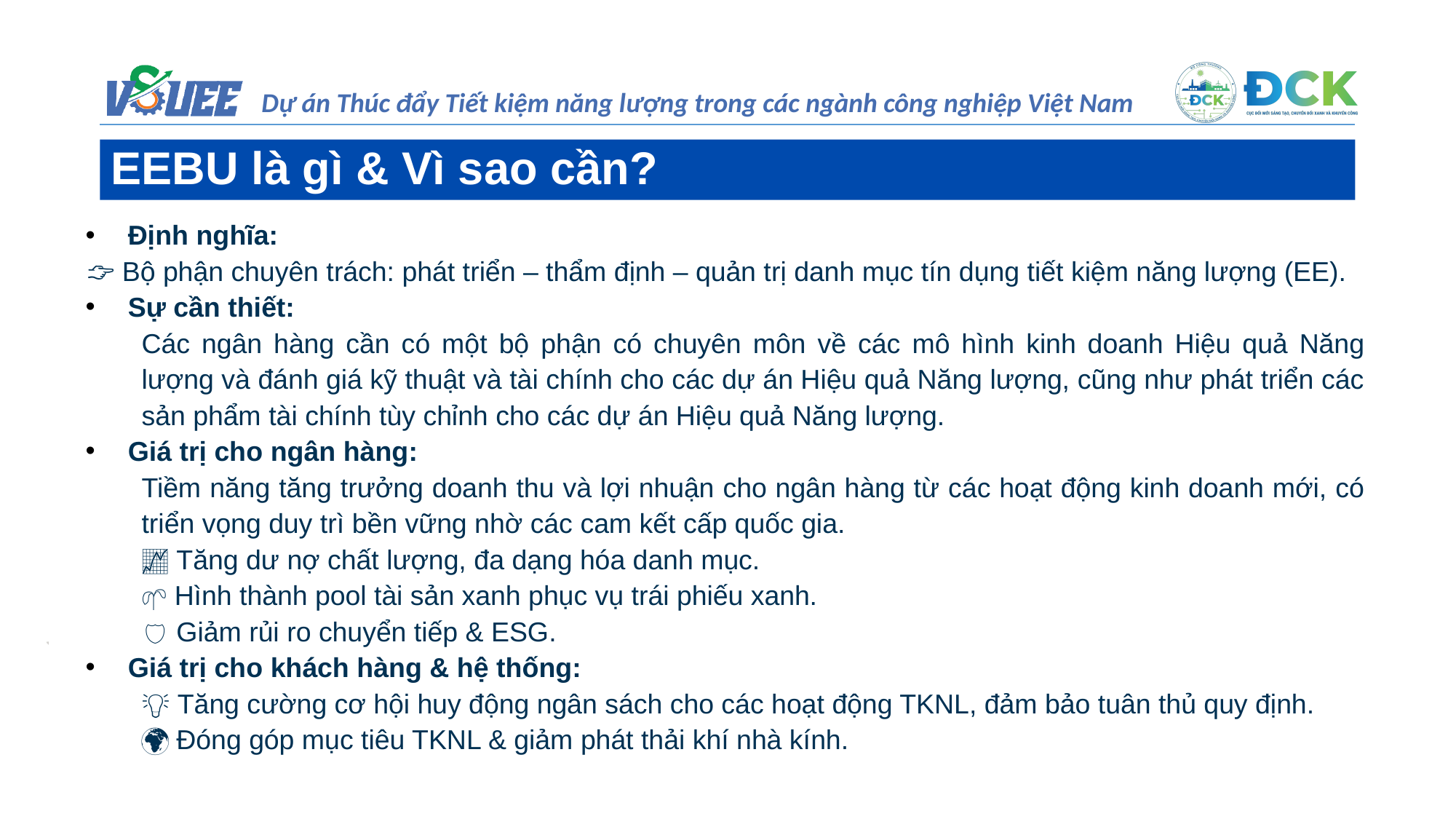

EEBU là gì & Vì sao cần?
Định nghĩa:
👉 Bộ phận chuyên trách: phát triển – thẩm định – quản trị danh mục tín dụng tiết kiệm năng lượng (EE).
Sự cần thiết:
Các ngân hàng cần có một bộ phận có chuyên môn về các mô hình kinh doanh Hiệu quả Năng lượng và đánh giá kỹ thuật và tài chính cho các dự án Hiệu quả Năng lượng, cũng như phát triển các sản phẩm tài chính tùy chỉnh cho các dự án Hiệu quả Năng lượng.
Giá trị cho ngân hàng:
Tiềm năng tăng trưởng doanh thu và lợi nhuận cho ngân hàng từ các hoạt động kinh doanh mới, có triển vọng duy trì bền vững nhờ các cam kết cấp quốc gia.
📈 Tăng dư nợ chất lượng, đa dạng hóa danh mục.
🌱 Hình thành pool tài sản xanh phục vụ trái phiếu xanh.
🛡️ Giảm rủi ro chuyển tiếp & ESG.
Giá trị cho khách hàng & hệ thống:
💡 Tăng cường cơ hội huy động ngân sách cho các hoạt động TKNL, đảm bảo tuân thủ quy định.
🌍 Đóng góp mục tiêu TKNL & giảm phát thải khí nhà kính.